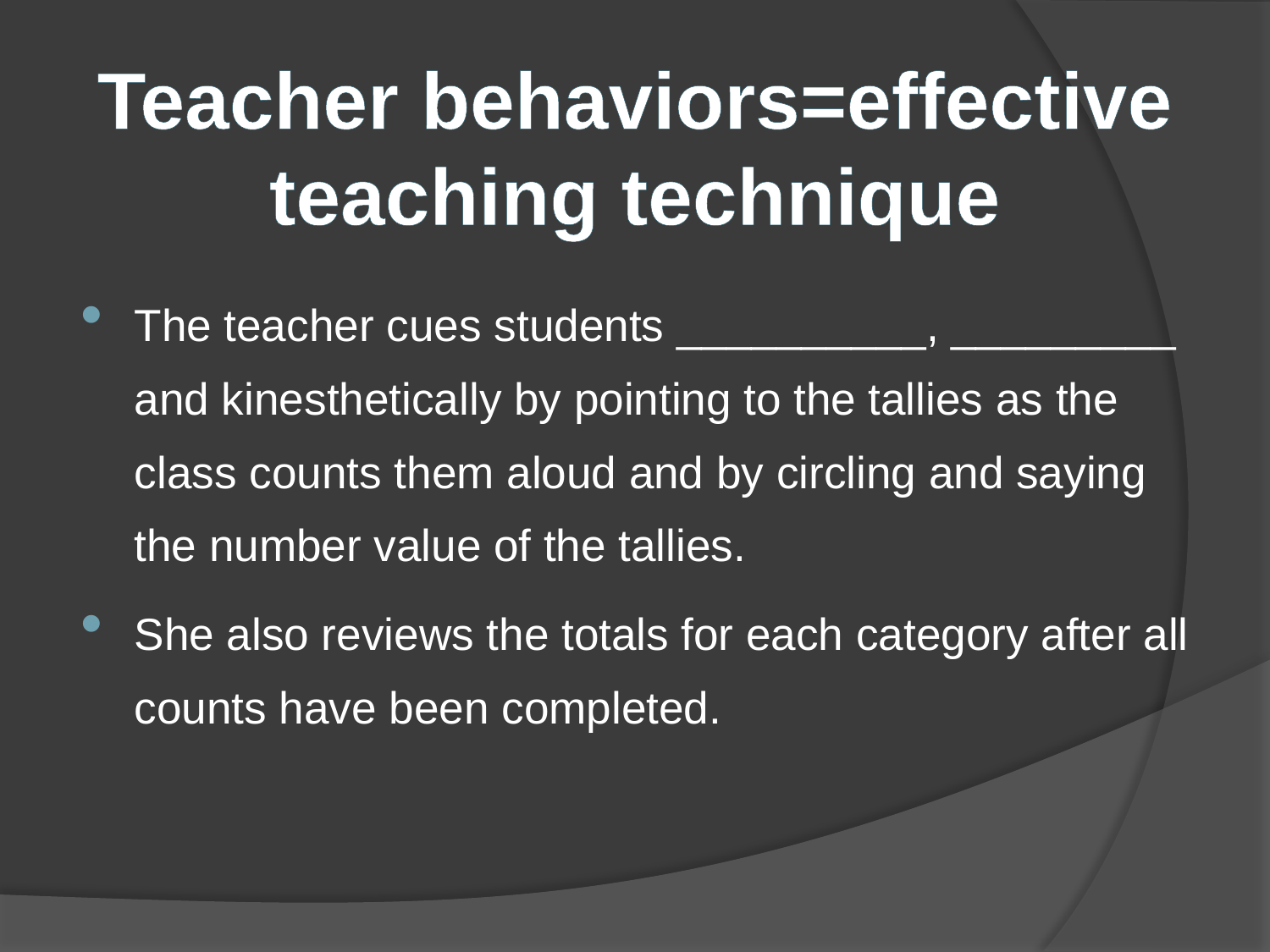

# Teacher behaviors=effective teaching technique
The teacher cues students __________, _________ and kinesthetically by pointing to the tallies as the class counts them aloud and by circling and saying the number value of the tallies.
She also reviews the totals for each category after all counts have been completed.